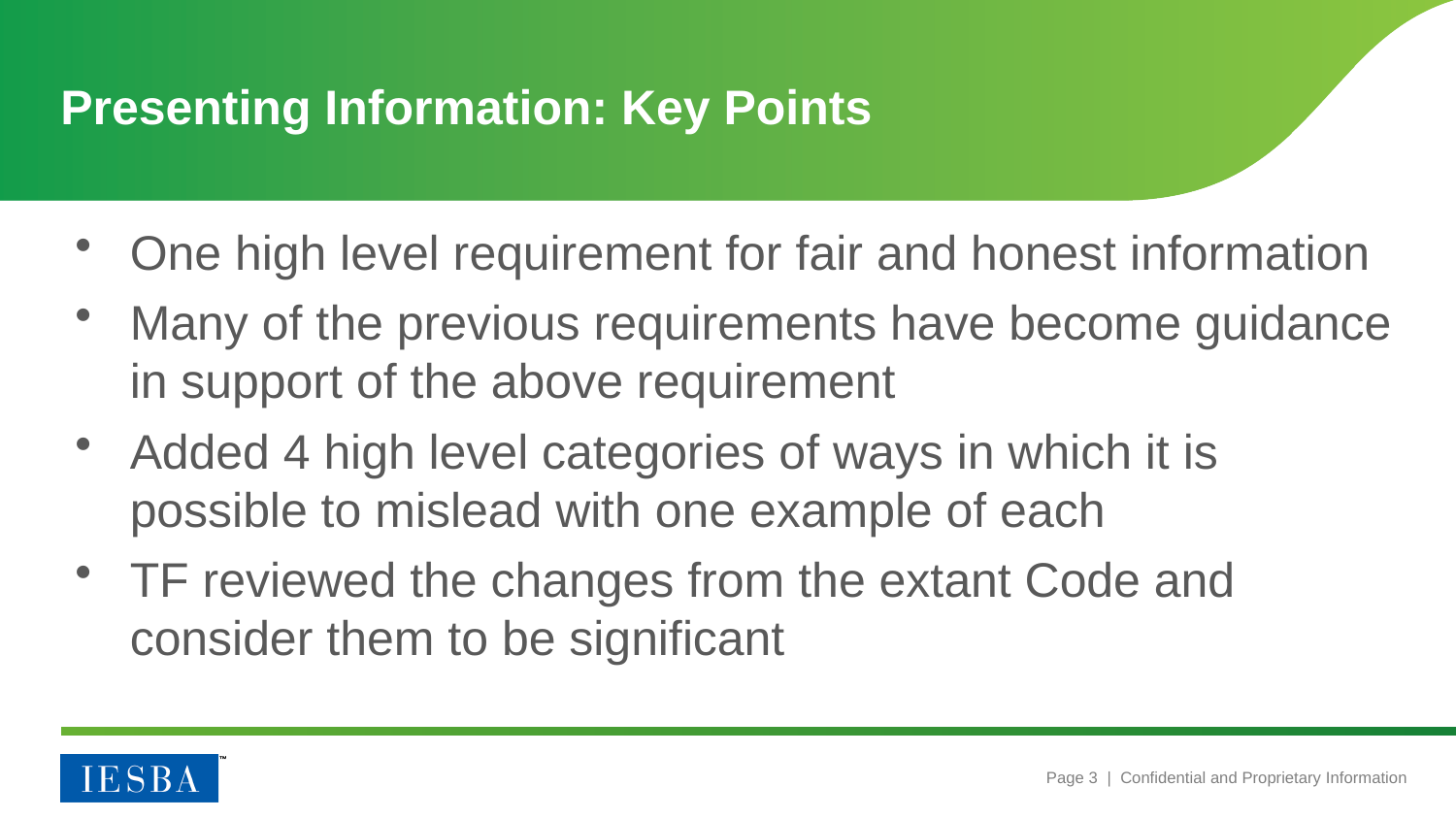

# Presenting Information: Key Points
One high level requirement for fair and honest information
Many of the previous requirements have become guidance in support of the above requirement
Added 4 high level categories of ways in which it is possible to mislead with one example of each
TF reviewed the changes from the extant Code and consider them to be significant